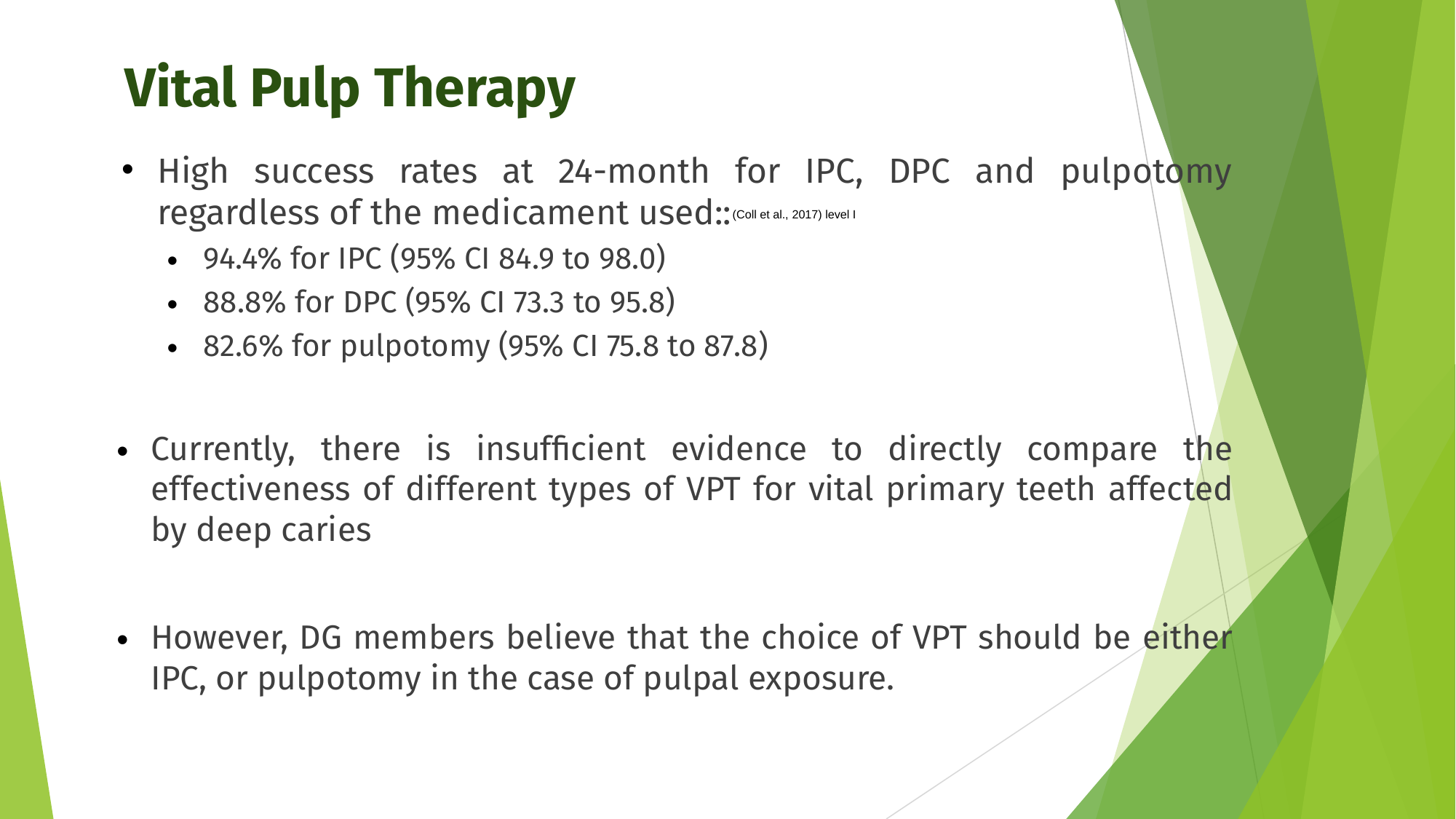

# Vital Pulp Therapy

High success rates at 24-month for IPC, DPC and pulpotomy regardless of the medicament used::(Coll et al., 2017) level I
94.4% for IPC (95% CI 84.9 to 98.0)
88.8% for DPC (95% CI 73.3 to 95.8)
82.6% for pulpotomy (95% CI 75.8 to 87.8)

Currently, there is insufficient evidence to directly compare the effectiveness of different types of VPT for vital primary teeth affected by deep caries

However, DG members believe that the choice of VPT should be either IPC, or pulpotomy in the case of pulpal exposure.